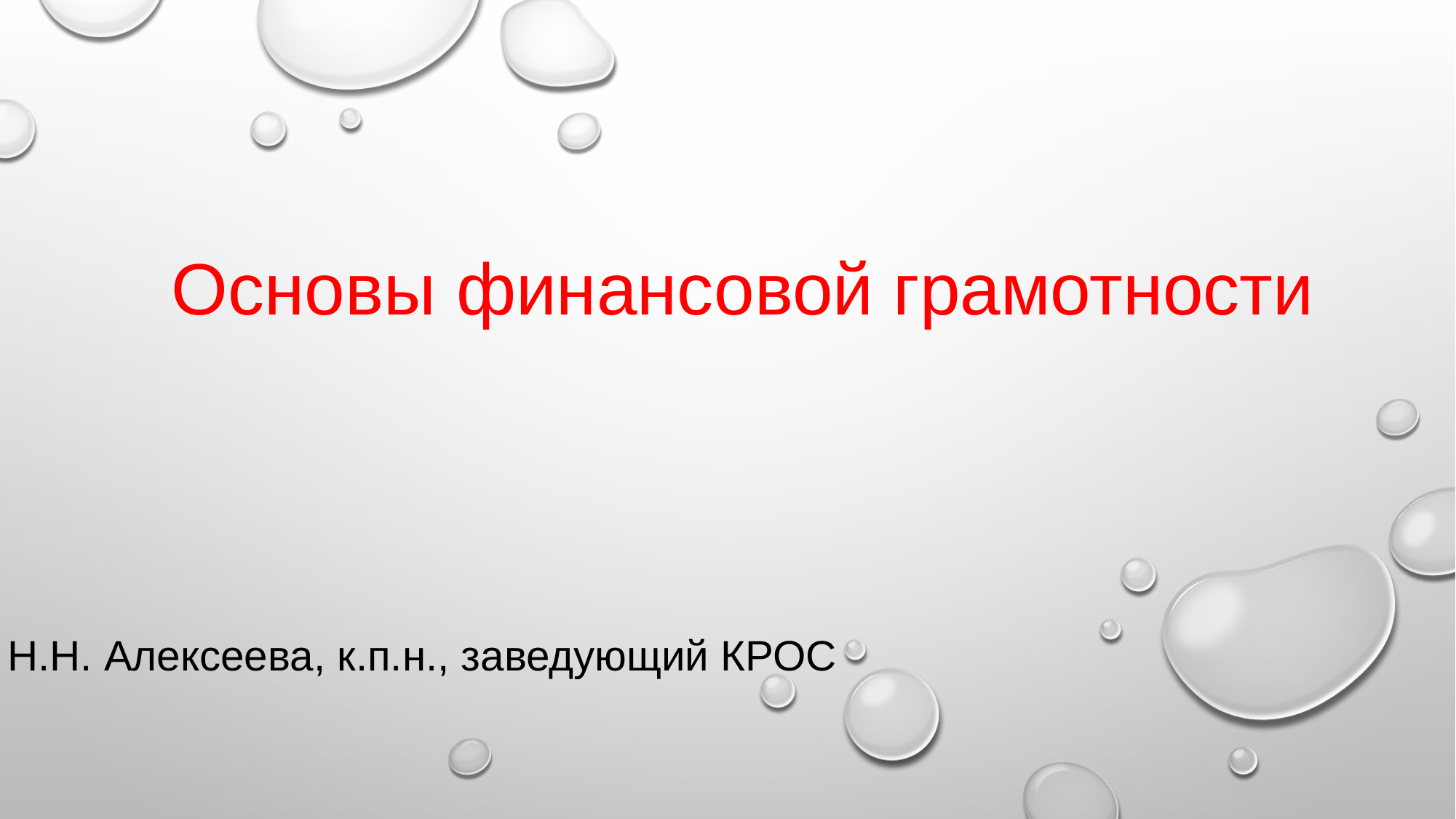

# Основы финансовой грамотности
Н.Н. Алексеева, к.п.н., заведующий КРОС